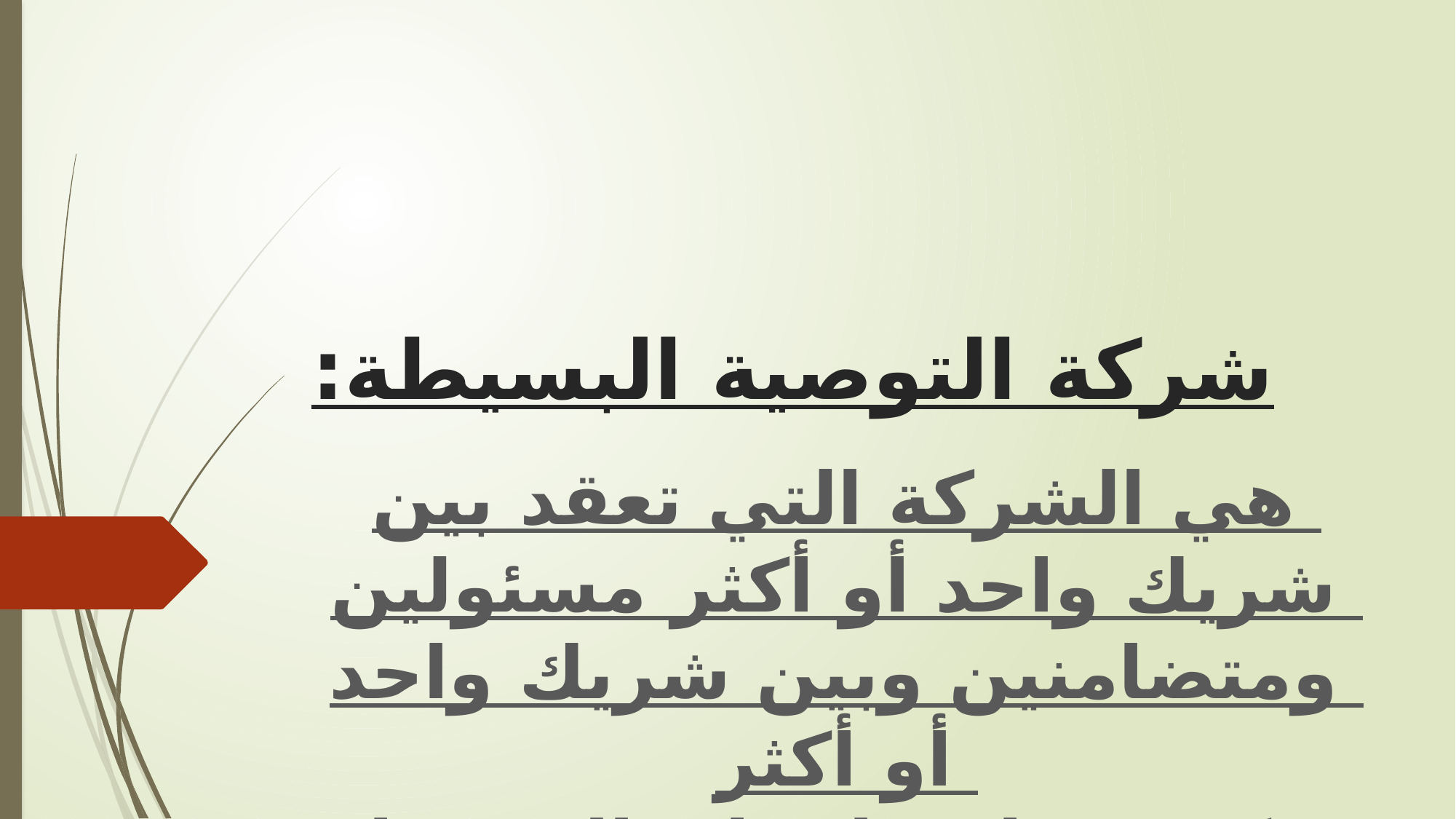

# شركة التوصية البسيطة:
هي الشركة التي تعقد بين شريك واحد أو أكثر مسئولين ومتضامنين وبين شريك واحد أو أكثر يكونون اصحاب اموال فيها وخارجين عن الإدارة ويسمون موصيين.